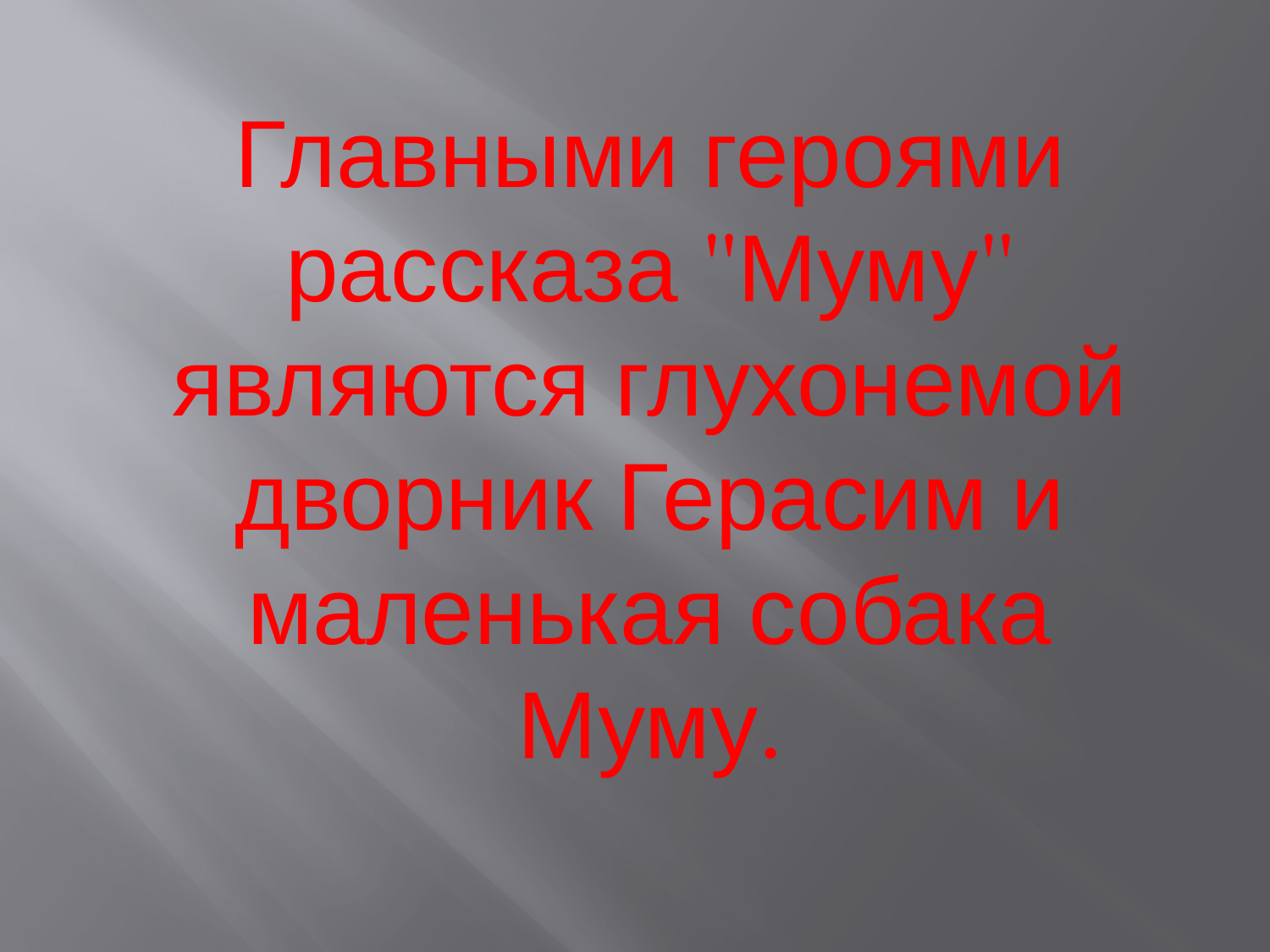

Главными героями рассказа "Муму" являются глухонемой дворник Герасим и маленькая собака Муму.